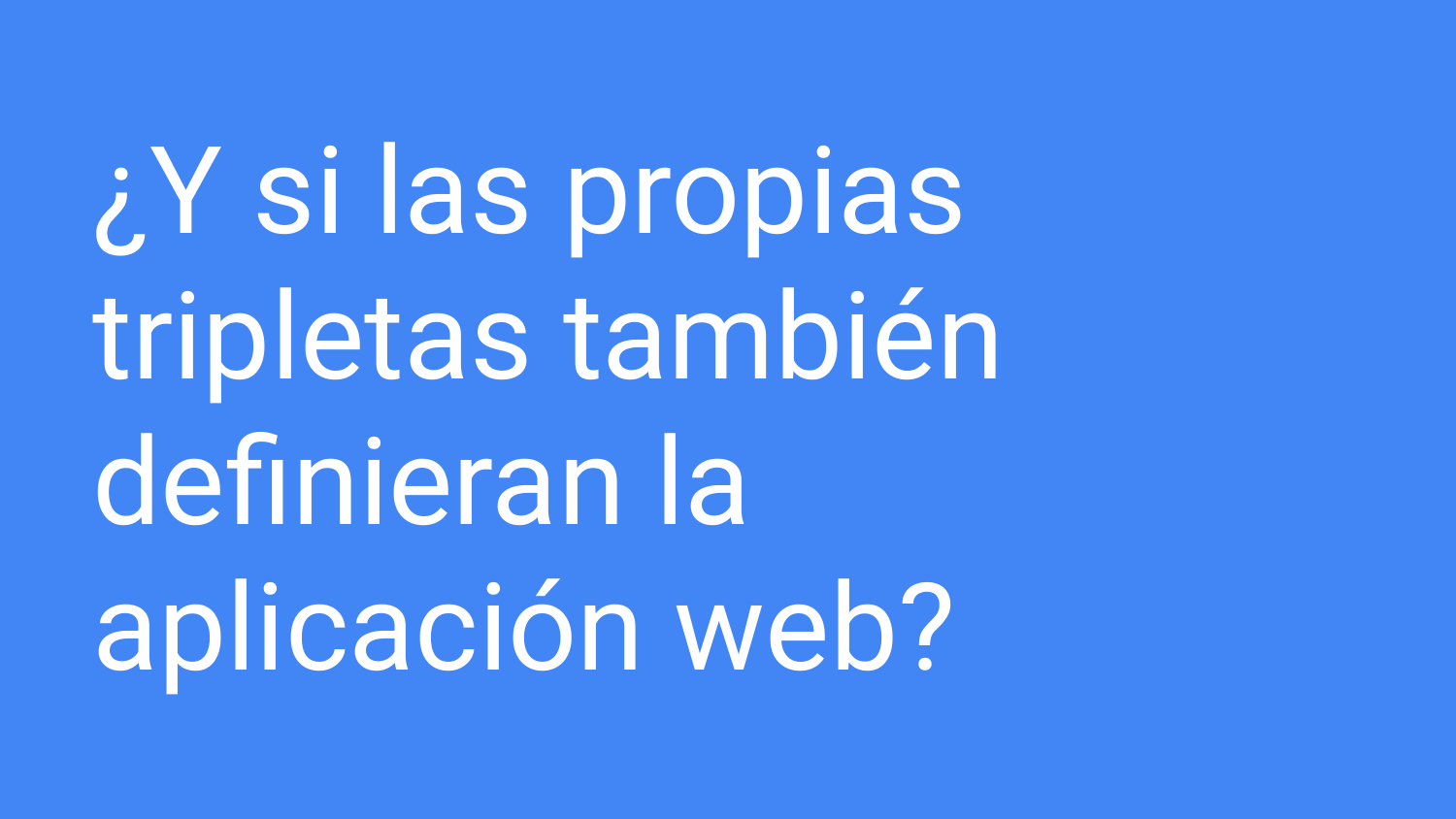

# ¿Y si las propias tripletas también definieran la aplicación web?